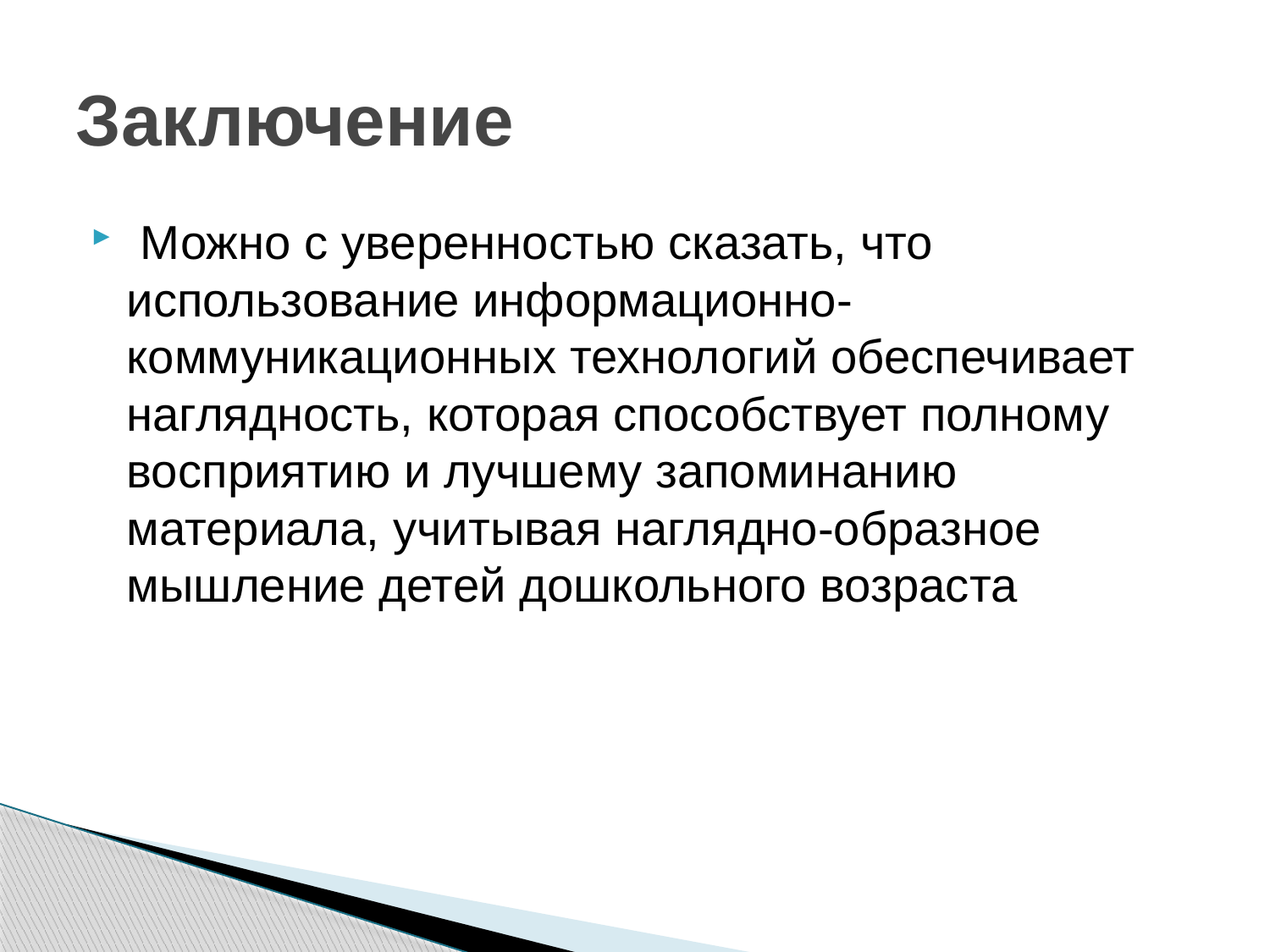

# Заключение
 Можно с уверенностью сказать, что использование информационно-коммуникационных технологий обеспечивает наглядность, которая способствует полному восприятию и лучшему запоминанию материала, учитывая наглядно-образное мышление детей дошкольного возраста